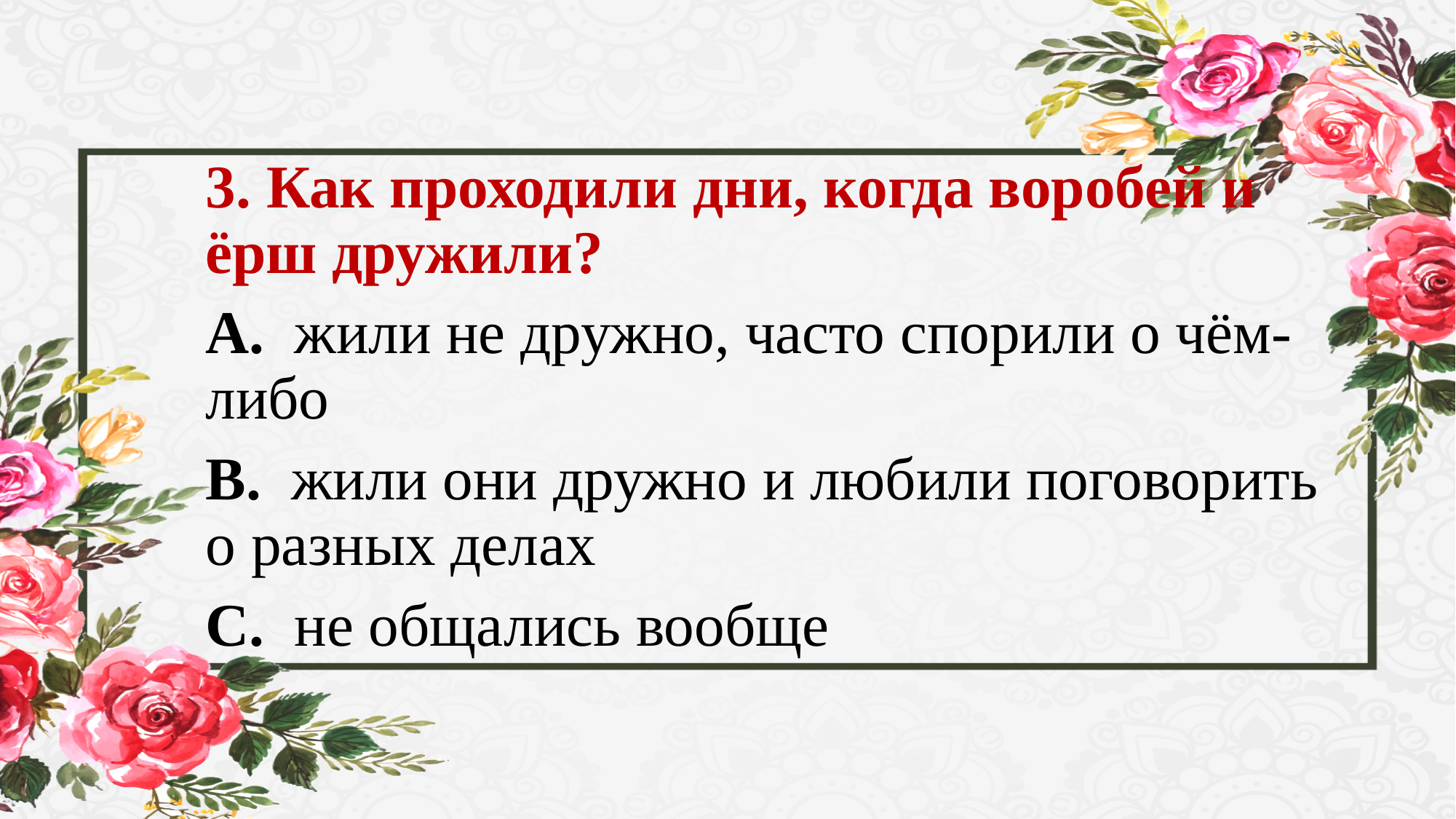

#
3. Как проходили дни, когда воробей и ёрш дружили?
A.  жили не дружно, часто спорили о чём-либо
B.  жили они дружно и любили поговорить о разных делах
C.  не общались вообще